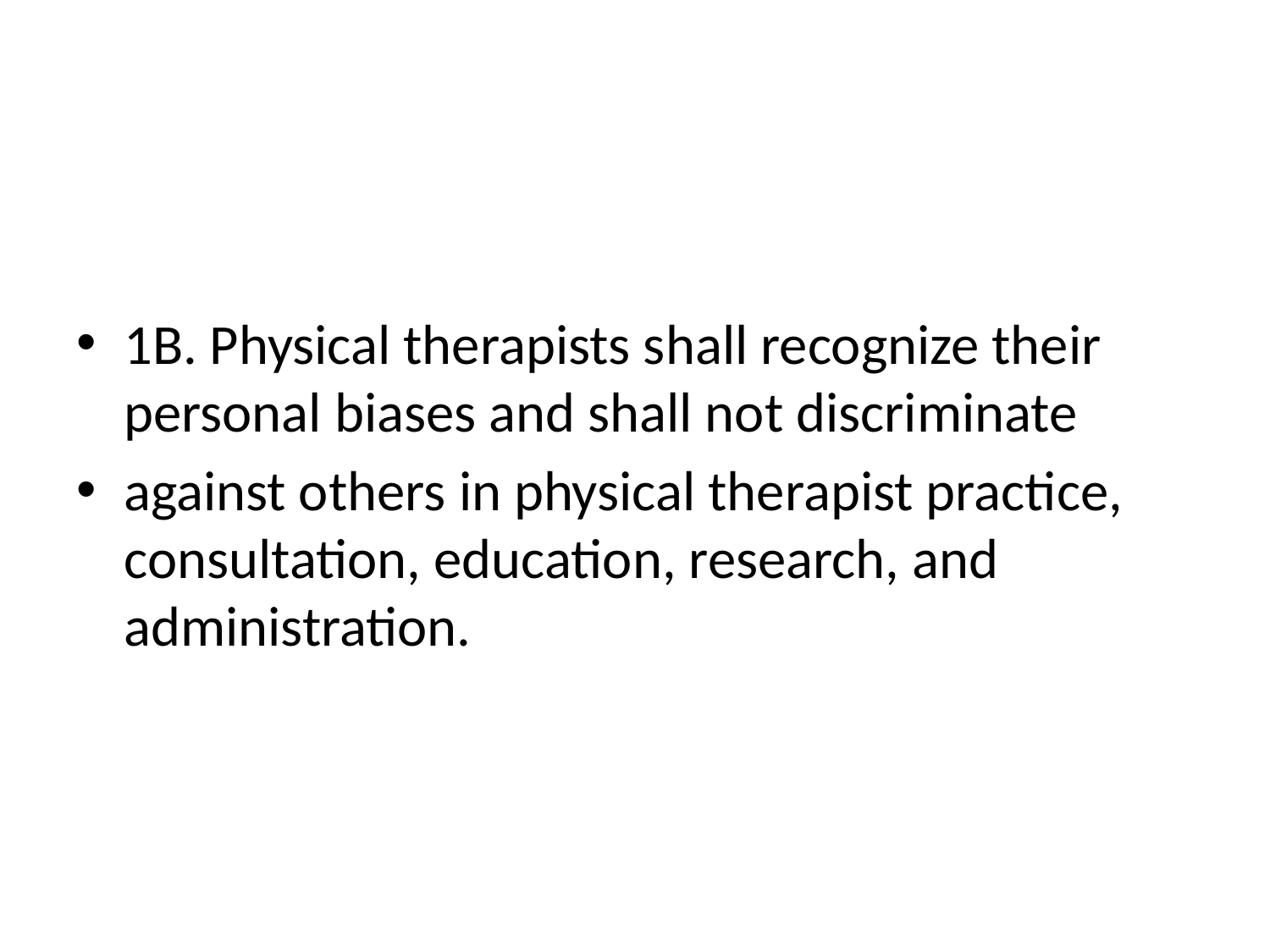

#

1B. Physical therapists shall recognize their personal biases and shall not discriminate
against others in physical therapist practice, consultation, education, research, and administration.